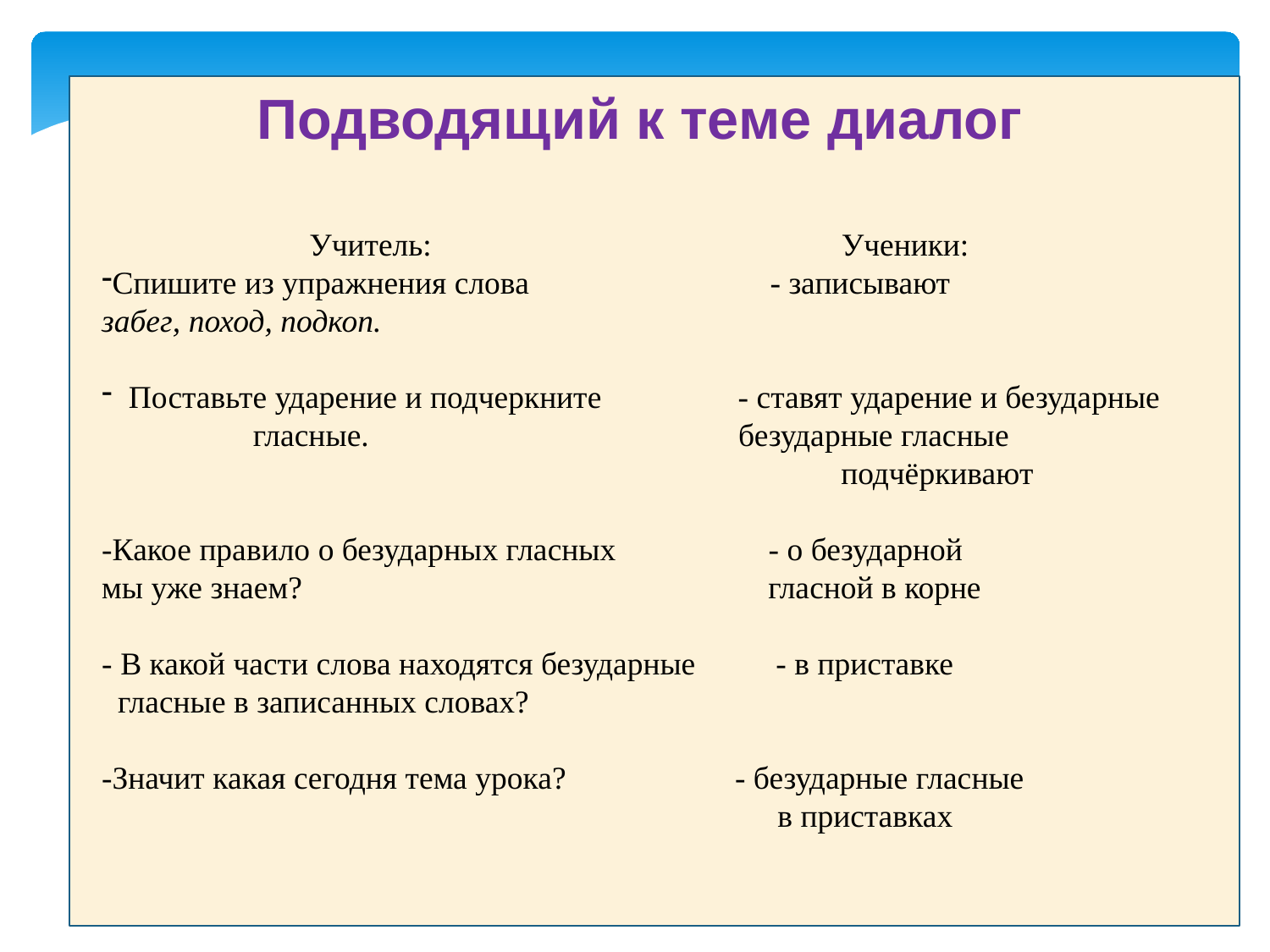

Подводящий к теме диалог
Учитель:                                                   Ученики:
Спишите из упражнения слова                              - записывают
забег, поход, подкоп.

Поставьте ударение и подчеркните                 - ставят ударение и безударные гласные.                                              безударные гласные
                                                                          подчёркивают

-Какое правило о безударных гласных                   - о безударной
мы уже знаем?                                                          гласной в корне

- В какой части слова находятся безударные          - в приставке
  гласные в записанных словах?

-Значит какая сегодня тема урока?                     - безударные гласные
                                                                                    в приставках